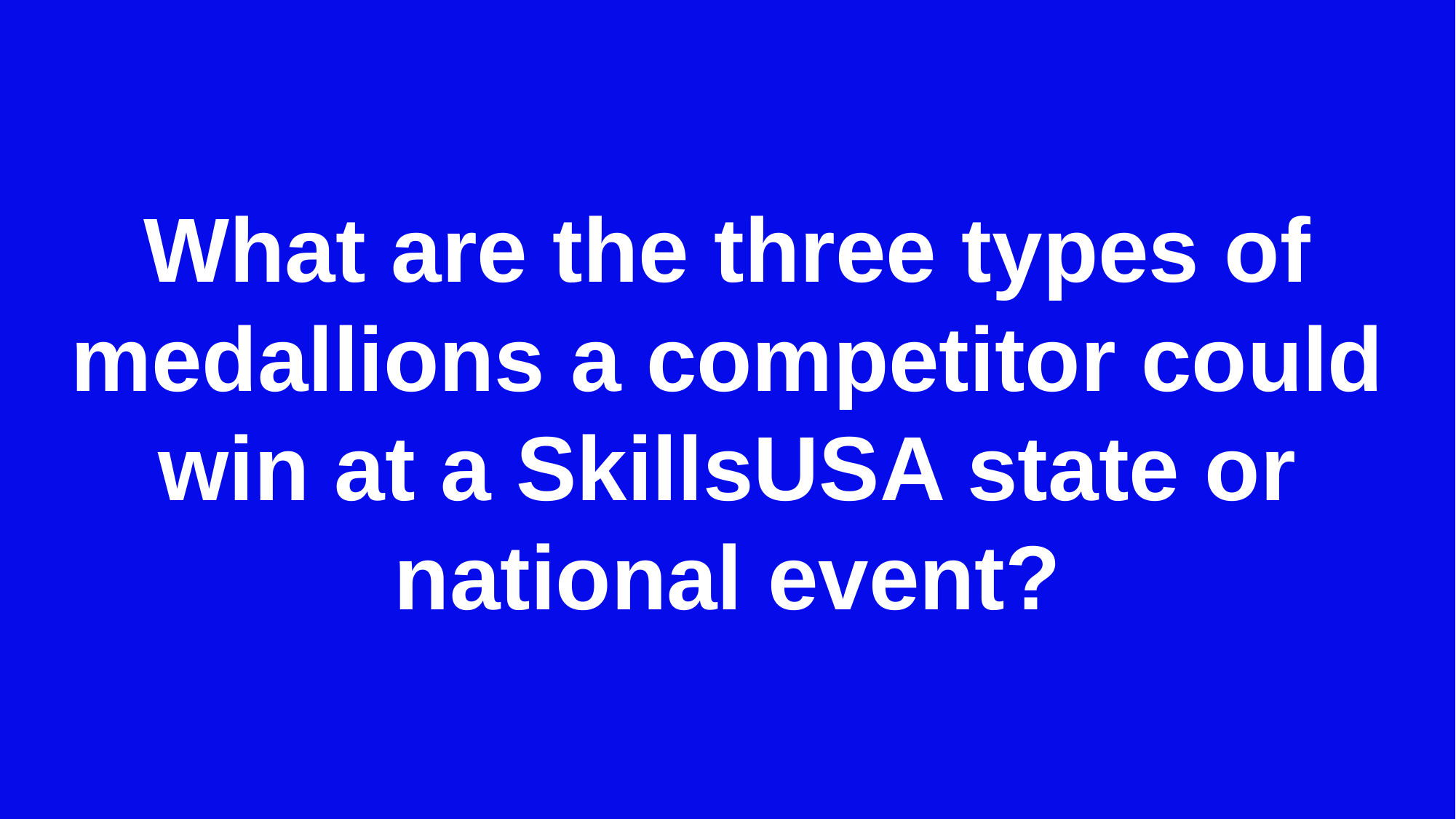

What are the three types of medallions a competitor could win at a SkillsUSA state or national event?